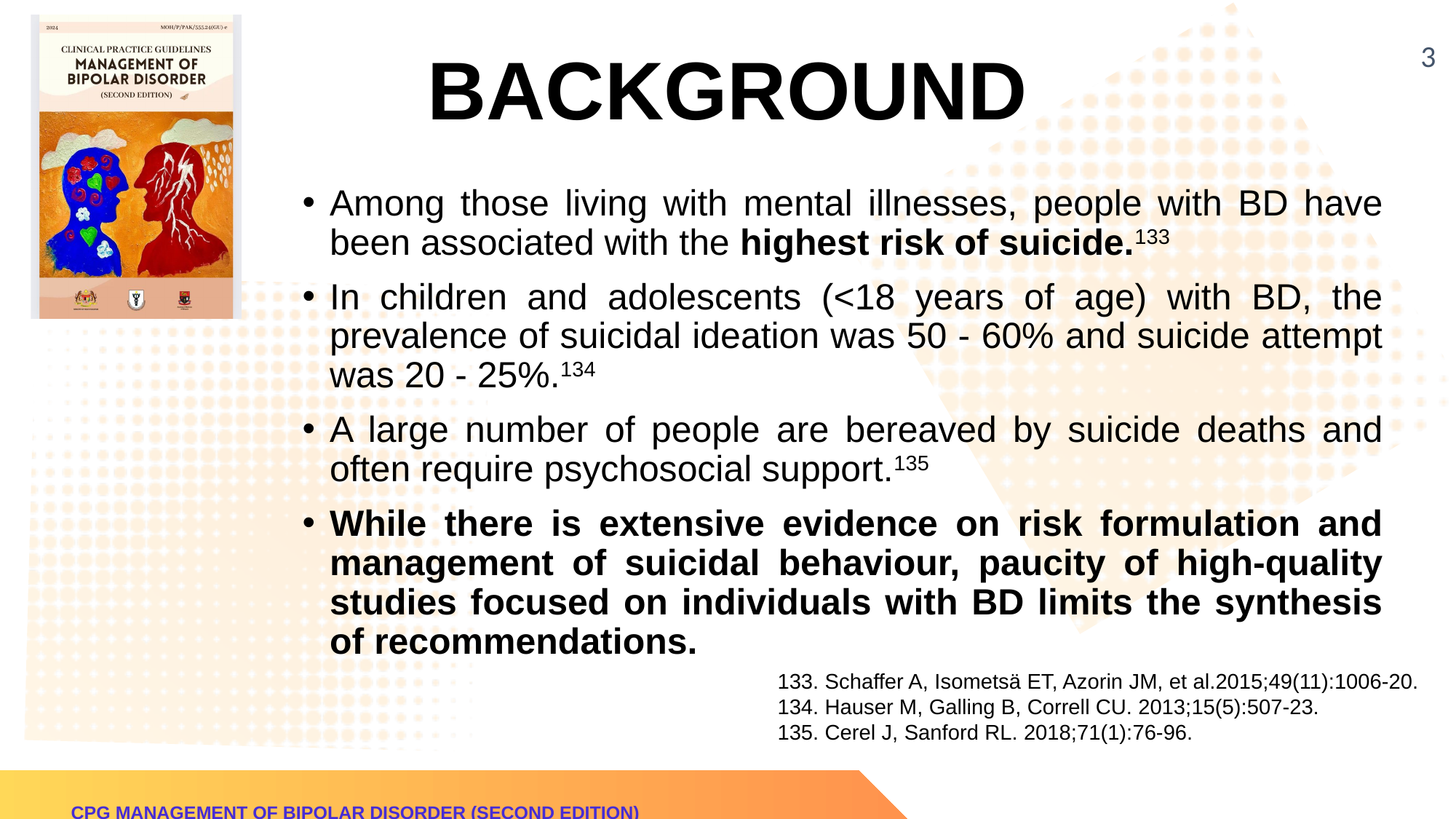

3
BACKGROUND

Among those living with mental illnesses, people with BD have been associated with the highest risk of suicide.133
In children and adolescents (<18 years of age) with BD, the prevalence of suicidal ideation was 50 - 60% and suicide attempt was 20 - 25%.134
A large number of people are bereaved by suicide deaths and often require psychosocial support.135
While there is extensive evidence on risk formulation and management of suicidal behaviour, paucity of high-quality studies focused on individuals with BD limits the synthesis of recommendations.

133. Schaffer A, Isometsä ET, Azorin JM, et al.2015;49(11):1006-20.
134. Hauser M, Galling B, Correll CU. 2013;15(5):507-23.
135. Cerel J, Sanford RL. 2018;71(1):76-96.

CPG MANAGEMENT OF BIPOLAR DISORDER (SECOND EDITION)